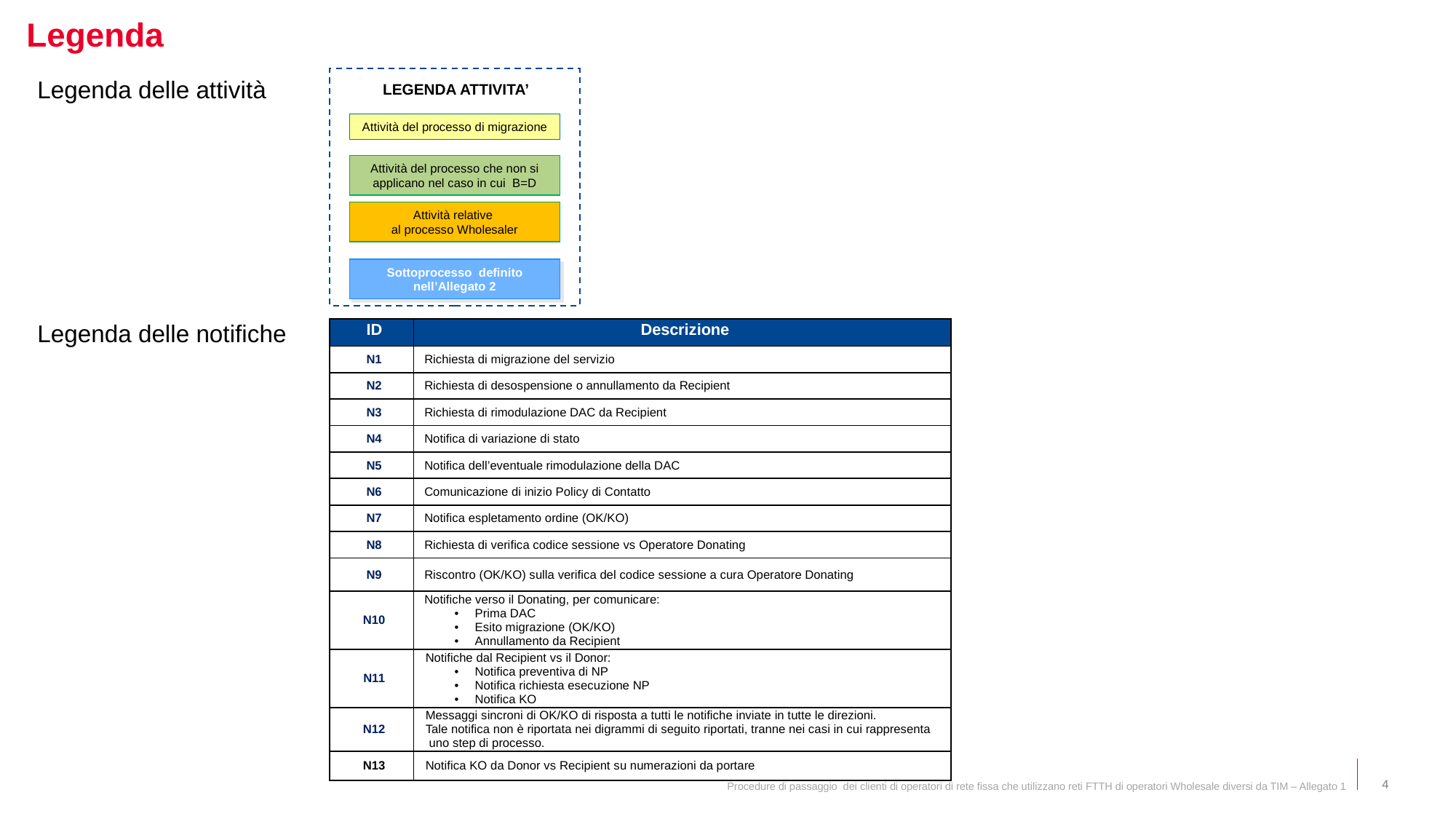

Legenda
Legenda delle attività

LEGENDA ATTIVITA’
Attività del processo di migrazione
Attività del processo che non si applicano nel caso in cui  B=D
Sottoprocesso  definito nell’Allegato 2
Attività relative
al processo Wholesaler
Legenda delle notifiche

| ID | Descrizione |
| --- | --- |
| N1 | Richiesta di migrazione del servizio |
| N2 | Richiesta di desospensione o annullamento da Recipient |
| N3 | Richiesta di rimodulazione DAC da Recipient |
| N4 | Notifica di variazione di stato |
| N5 | Notifica dell’eventuale rimodulazione della DAC |
| N6 | Comunicazione di inizio Policy di Contatto |
| N7 | Notifica espletamento ordine (OK/KO) |
| N8 | Richiesta di verifica codice sessione vs Operatore Donating |
| N9 | Riscontro (OK/KO) sulla verifica del codice sessione a cura Operatore Donating |
| N10 | Notifiche verso il Donating, per comunicare: Prima DAC Esito migrazione (OK/KO) Annullamento da Recipient |
| N11 | Notifiche dal Recipient vs il Donor: Notifica preventiva di NP Notifica richiesta esecuzione NP Notifica KO |
| N12 | Messaggi sincroni di OK/KO di risposta a tutti le notifiche inviate in tutte le direzioni. Tale notifica non è riportata nei digrammi di seguito riportati, tranne nei casi in cui rappresenta uno step di processo. |
| N13 | Notifica KO da Donor vs Recipient su numerazioni da portare |